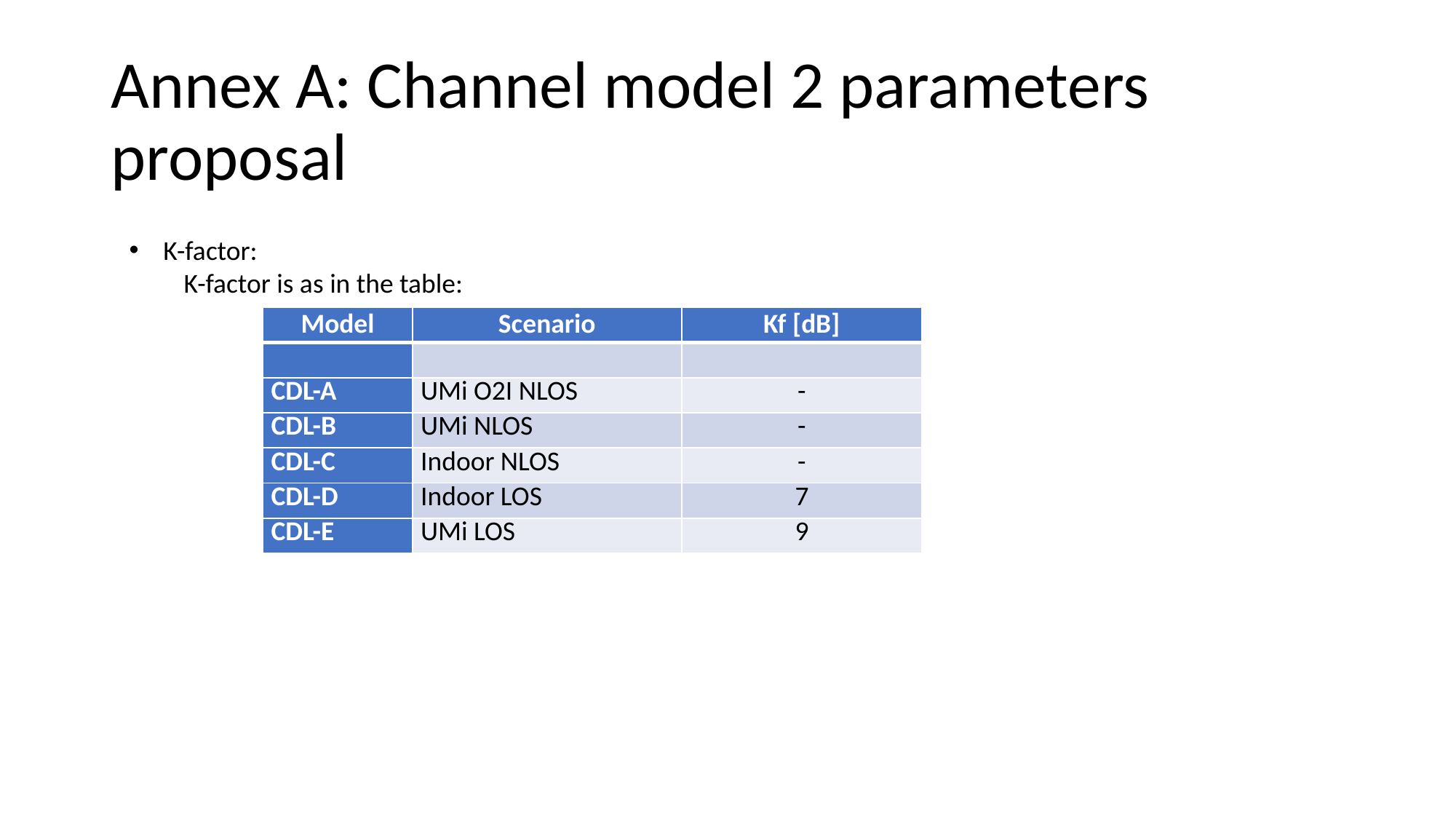

# Annex A: Channel model 2 parameters proposal
K-factor:
K-factor is as in the table:

| Model | Scenario | Kf [dB] |
| --- | --- | --- |
|  |  |  |
| CDL-A | UMi O2I NLOS | - |
| CDL-B | UMi NLOS | - |
| CDL-C | Indoor NLOS | - |
| CDL-D | Indoor LOS | 7 |
| CDL-E | UMi LOS | 9 |